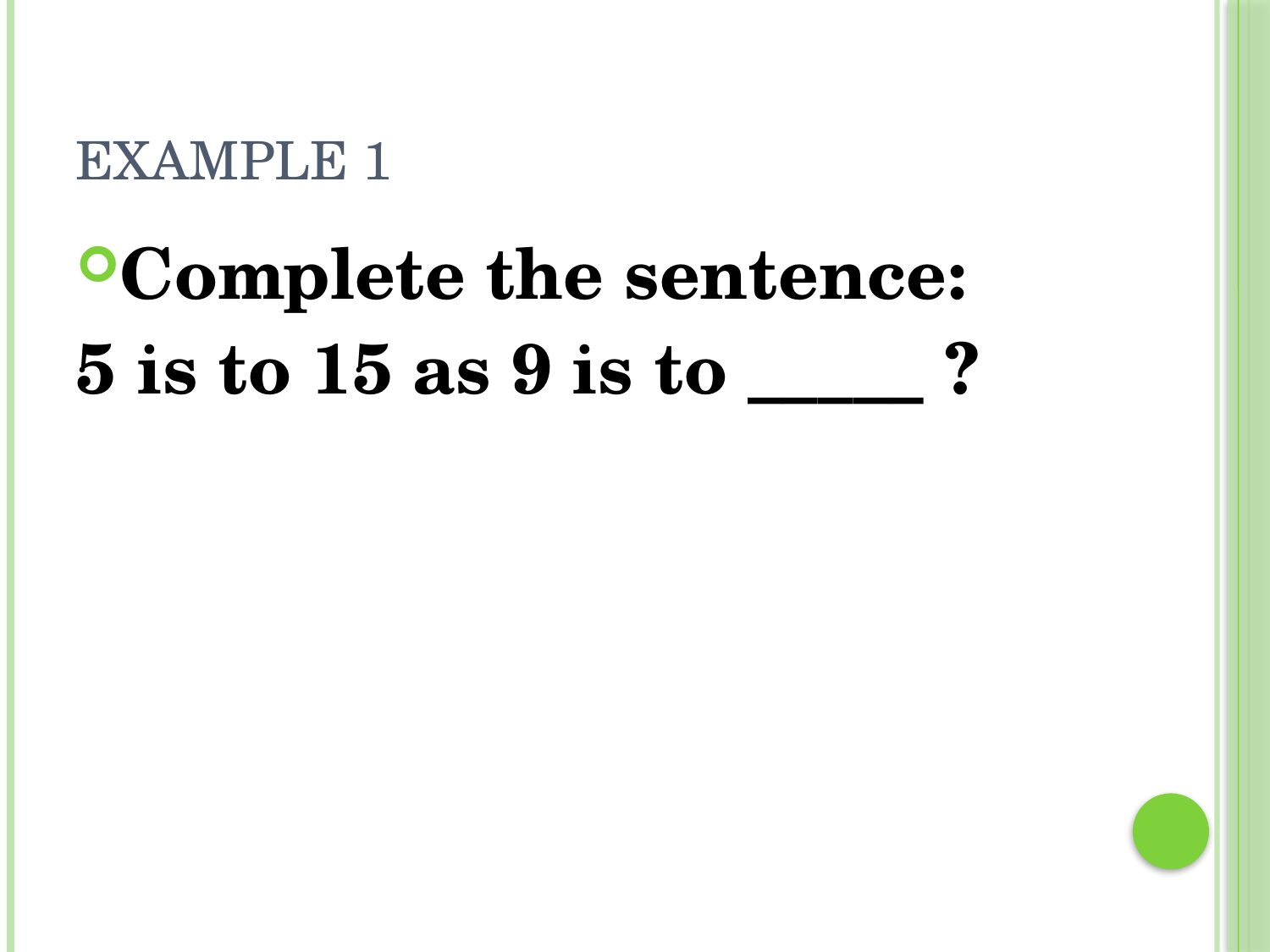

# Example 1
Complete the sentence:
5 is to 15 as 9 is to _____ ?